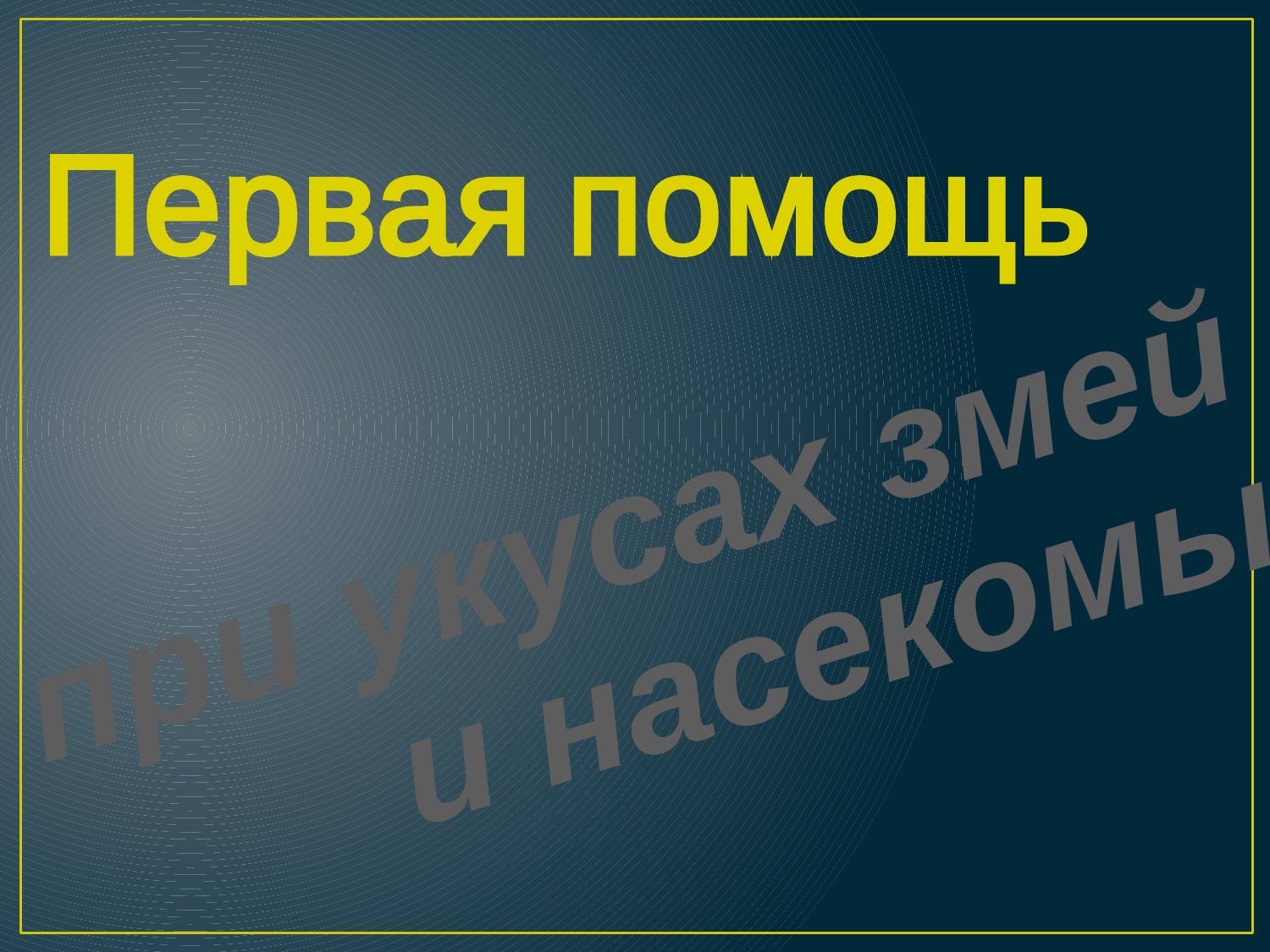

Первая помощь
при укусах змей
и насекомых